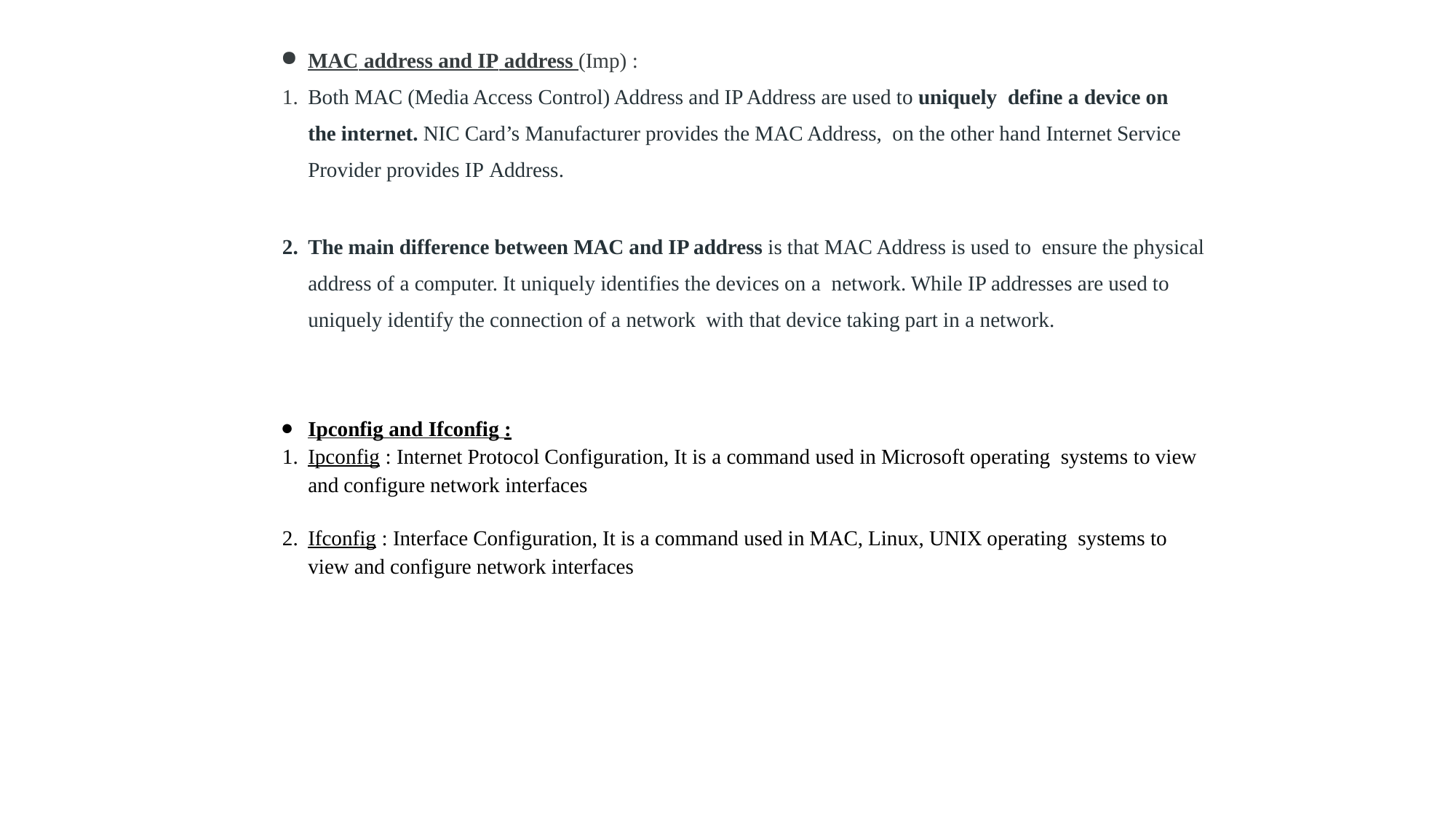

MAC address and IP address (Imp) :
Both MAC (Media Access Control) Address and IP Address are used to uniquely  define a device on the internet. NIC Card’s Manufacturer provides the MAC Address,  on the other hand Internet Service Provider provides IP Address.

The main difference between MAC and IP address is that MAC Address is used to  ensure the physical address of a computer. It uniquely identifies the devices on a  network. While IP addresses are used to uniquely identify the connection of a network  with that device taking part in a network.
Ipconfig and Ifconfig :
Ipconfig : Internet Protocol Configuration, It is a command used in Microsoft operating  systems to view and configure network interfaces

Ifconfig : Interface Configuration, It is a command used in MAC, Linux, UNIX operating  systems to view and configure network interfaces